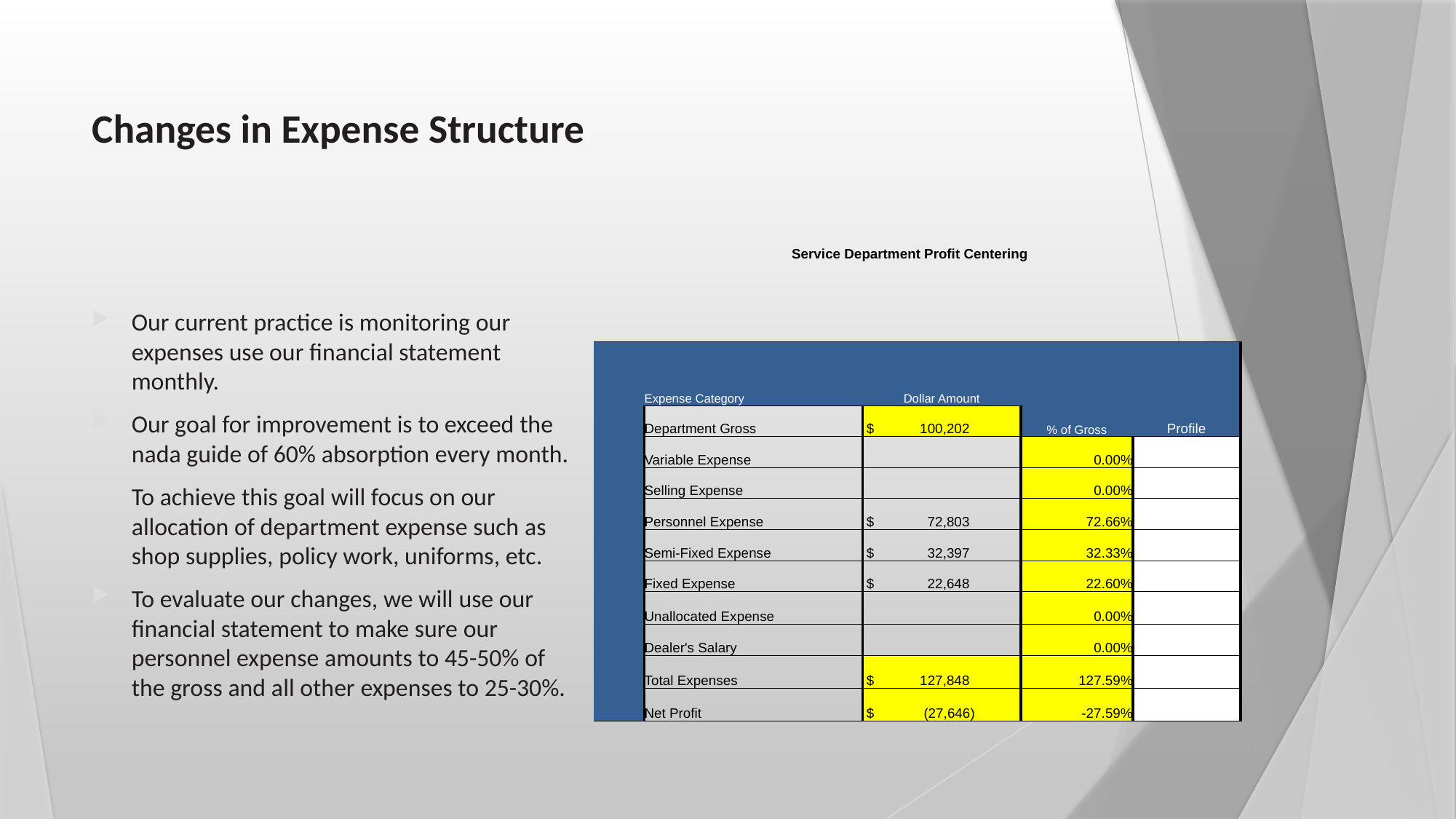

# Changes in Expense Structure
| Service Department Profit Centering |  |  |  |  |
| --- | --- | --- | --- | --- |
|  |  |  |  |  |
|  |  |  |  |  |
|  | Expense Category | Dollar Amount |  |  |
|  | Department Gross | $ 100,202 | % of Gross | Profile |
|  | Variable Expense |  | 0.00% |  |
|  | Selling Expense |  | 0.00% |  |
|  | Personnel Expense | $ 72,803 | 72.66% |  |
|  | Semi-Fixed Expense | $ 32,397 | 32.33% |  |
|  | Fixed Expense | $ 22,648 | 22.60% |  |
|  | Unallocated Expense |  | 0.00% |  |
|  | Dealer's Salary |  | 0.00% |  |
|  | Total Expenses | $ 127,848 | 127.59% |  |
|  | Net Profit | $ (27,646) | -27.59% |  |

Our current practice is monitoring our expenses use our financial statement monthly.
Our goal for improvement is to exceed the nada guide of 60% absorption every month.
To achieve this goal will focus on our allocation of department expense such as shop supplies, policy work, uniforms, etc.
To evaluate our changes, we will use our financial statement to make sure our personnel expense amounts to 45-50% of the gross and all other expenses to 25-30%.